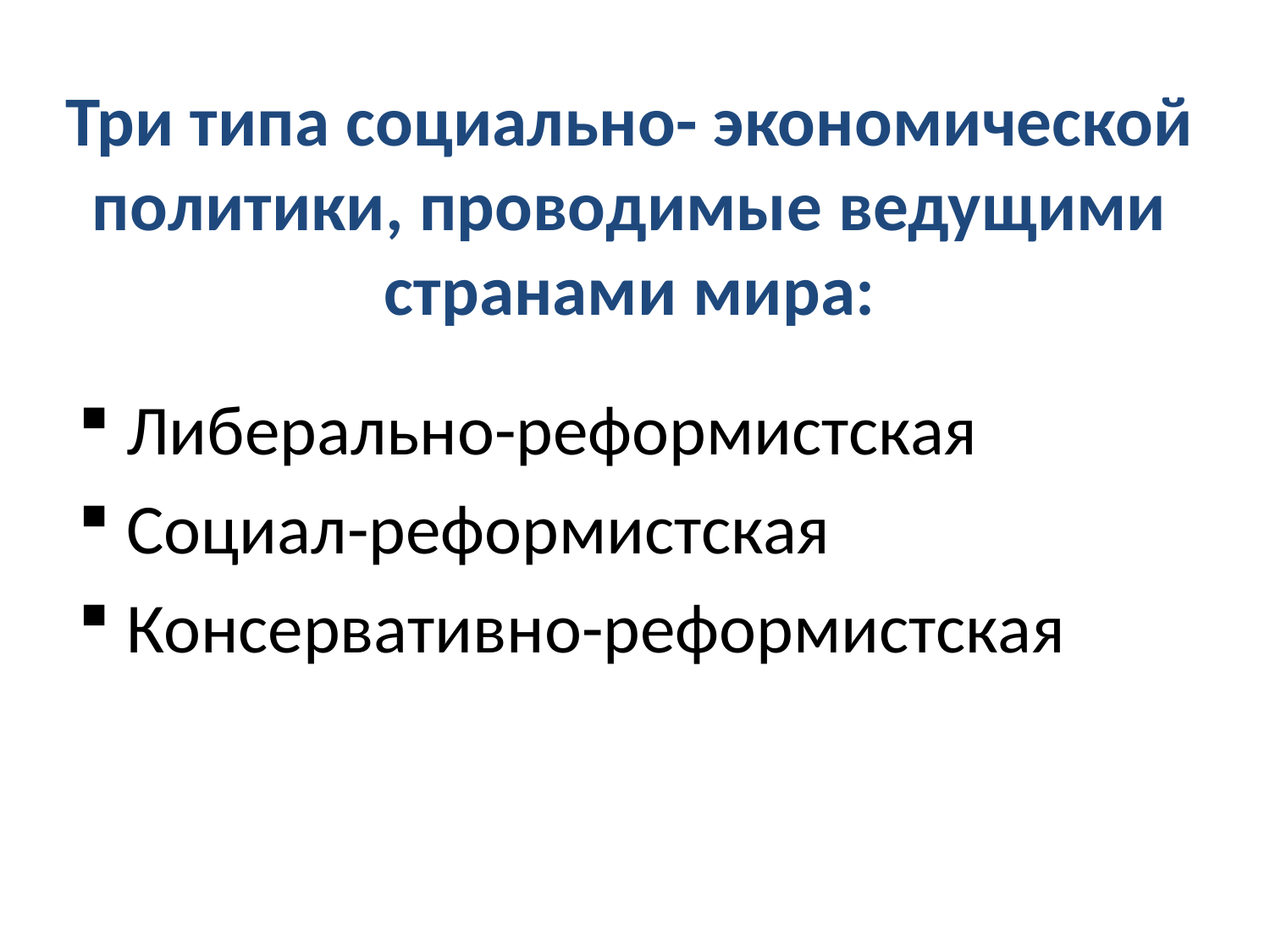

# Три типа социально- экономической политики, проводимые ведущими странами мира:
Либерально-реформистская
Социал-реформистская
Консервативно-реформистская